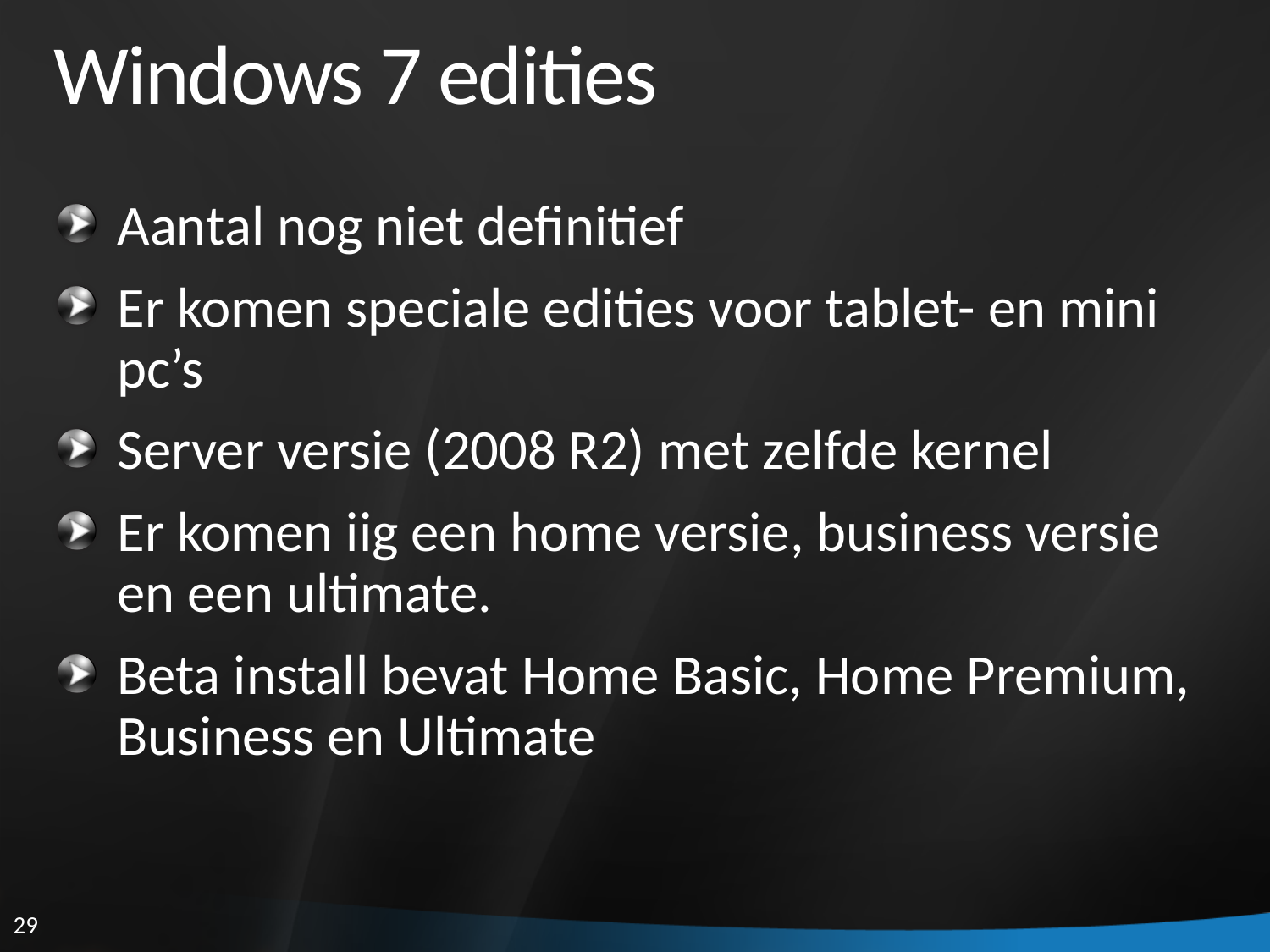

# Windows 7 edities
Aantal nog niet definitief
Er komen speciale edities voor tablet- en mini pc’s
Server versie (2008 R2) met zelfde kernel
Er komen iig een home versie, business versie en een ultimate.
Beta install bevat Home Basic, Home Premium, Business en Ultimate